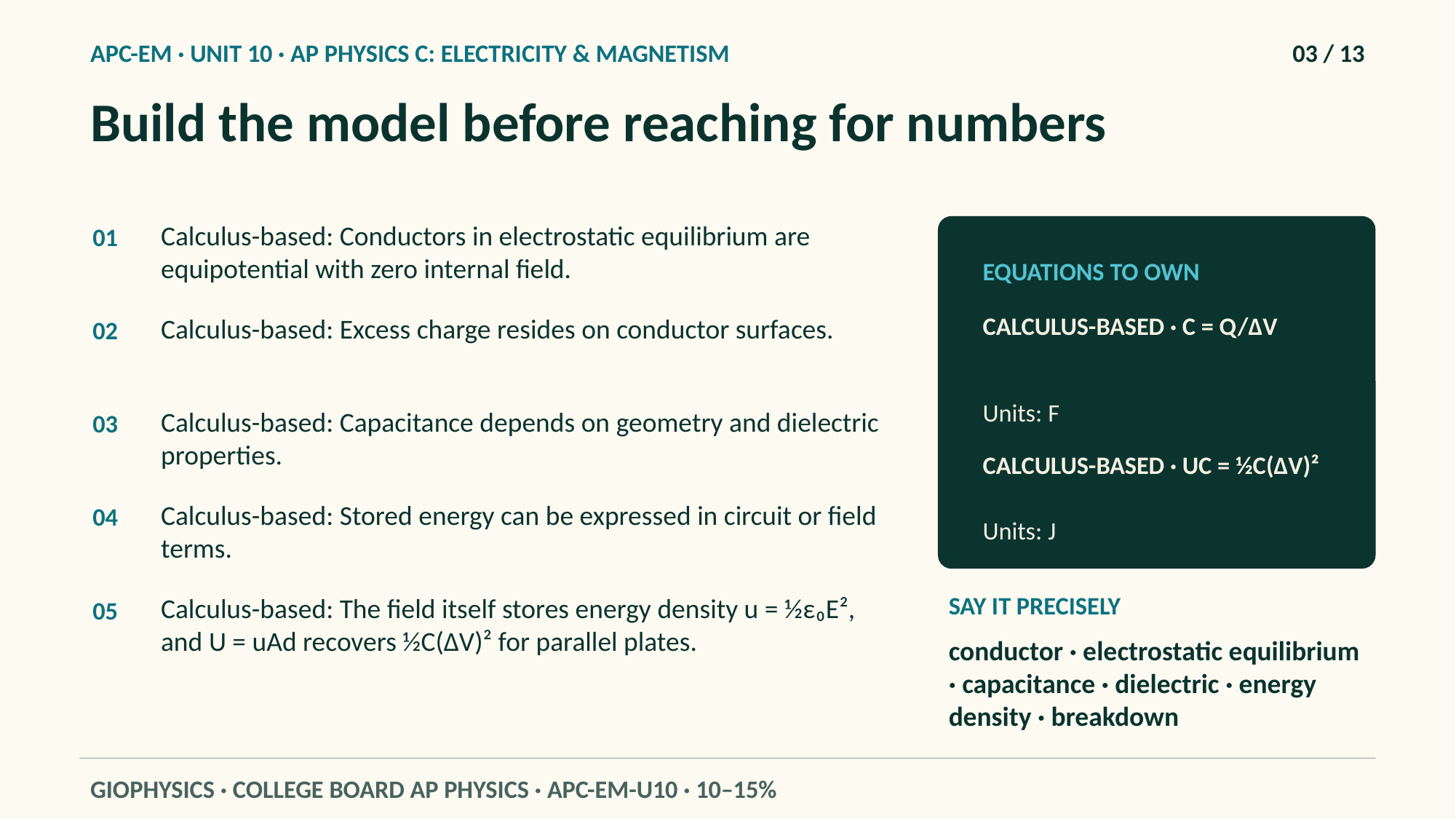

APC-EM · UNIT 10 · AP PHYSICS C: ELECTRICITY & MAGNETISM
03 / 13
Build the model before reaching for numbers
Calculus-based: Conductors in electrostatic equilibrium are equipotential with zero internal field.
01

EQUATIONS TO OWN
CALCULUS-BASED · C = Q/ΔV
Calculus-based: Excess charge resides on conductor surfaces.
02
Units: F
Calculus-based: Capacitance depends on geometry and dielectric properties.
03
CALCULUS-BASED · UC = ½C(ΔV)²
Calculus-based: Stored energy can be expressed in circuit or field terms.
04
Units: J
SAY IT PRECISELY
Calculus-based: The field itself stores energy density u = ½ε₀E², and U = uAd recovers ½C(ΔV)² for parallel plates.
05
conductor · electrostatic equilibrium · capacitance · dielectric · energy density · breakdown

GIOPHYSICS · COLLEGE BOARD AP PHYSICS · APC-EM-U10 · 10–15%